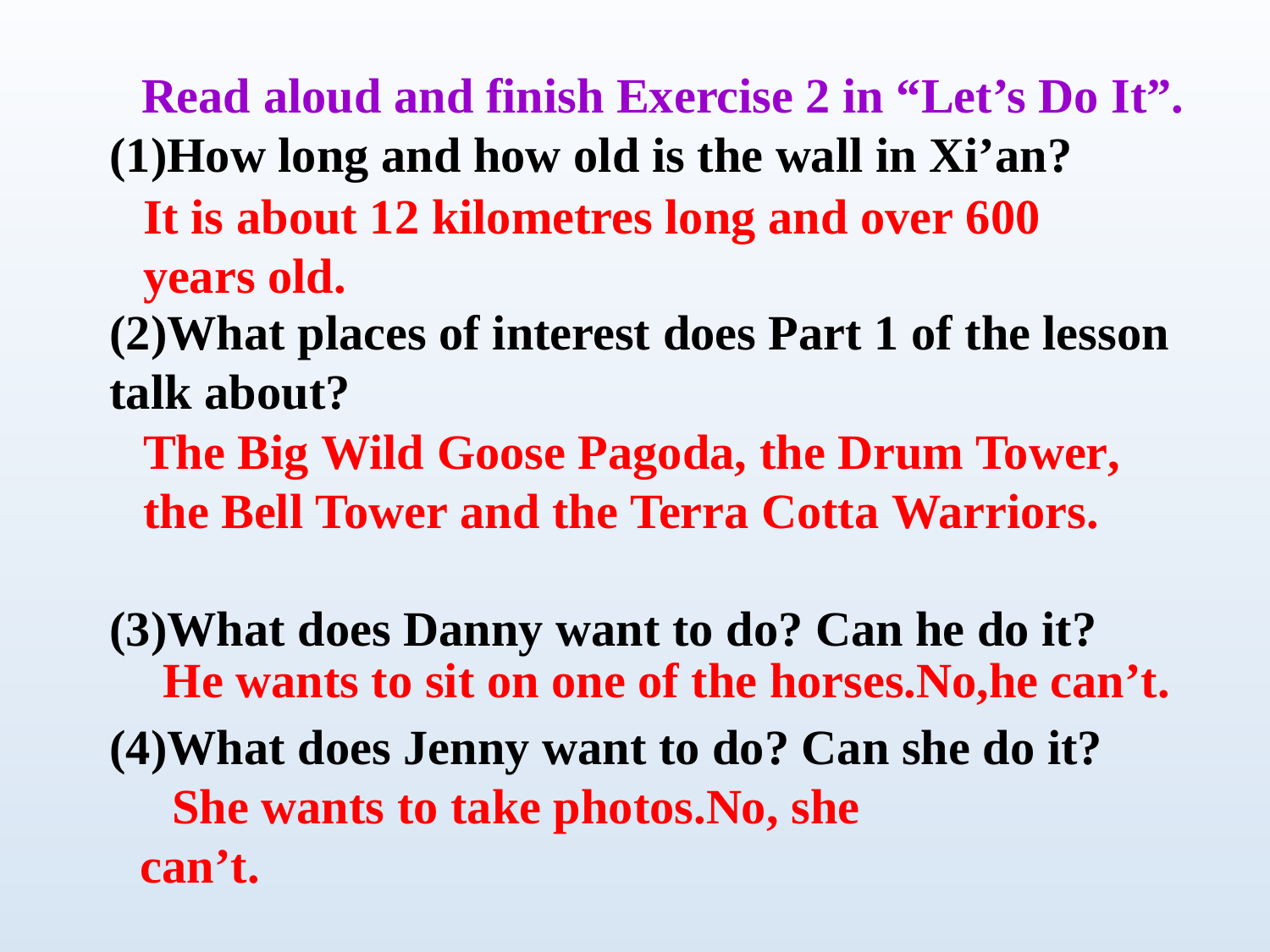

Read aloud and finish Exercise 2 in “Let’s Do It”.
(1)How long and how old is the wall in Xi’an?

(2)What places of interest does Part 1 of the lesson talk about?

(3)What does Danny want to do? Can he do it?

(4)What does Jenny want to do? Can she do it?

It is about 12 kilometres long and over 600 years old.

The Big Wild Goose Pagoda, the Drum Tower, the Bell Tower and the Terra Cotta Warriors.

He wants to sit on one of the horses.No,he can’t.

She wants to take photos.No, she can’t.